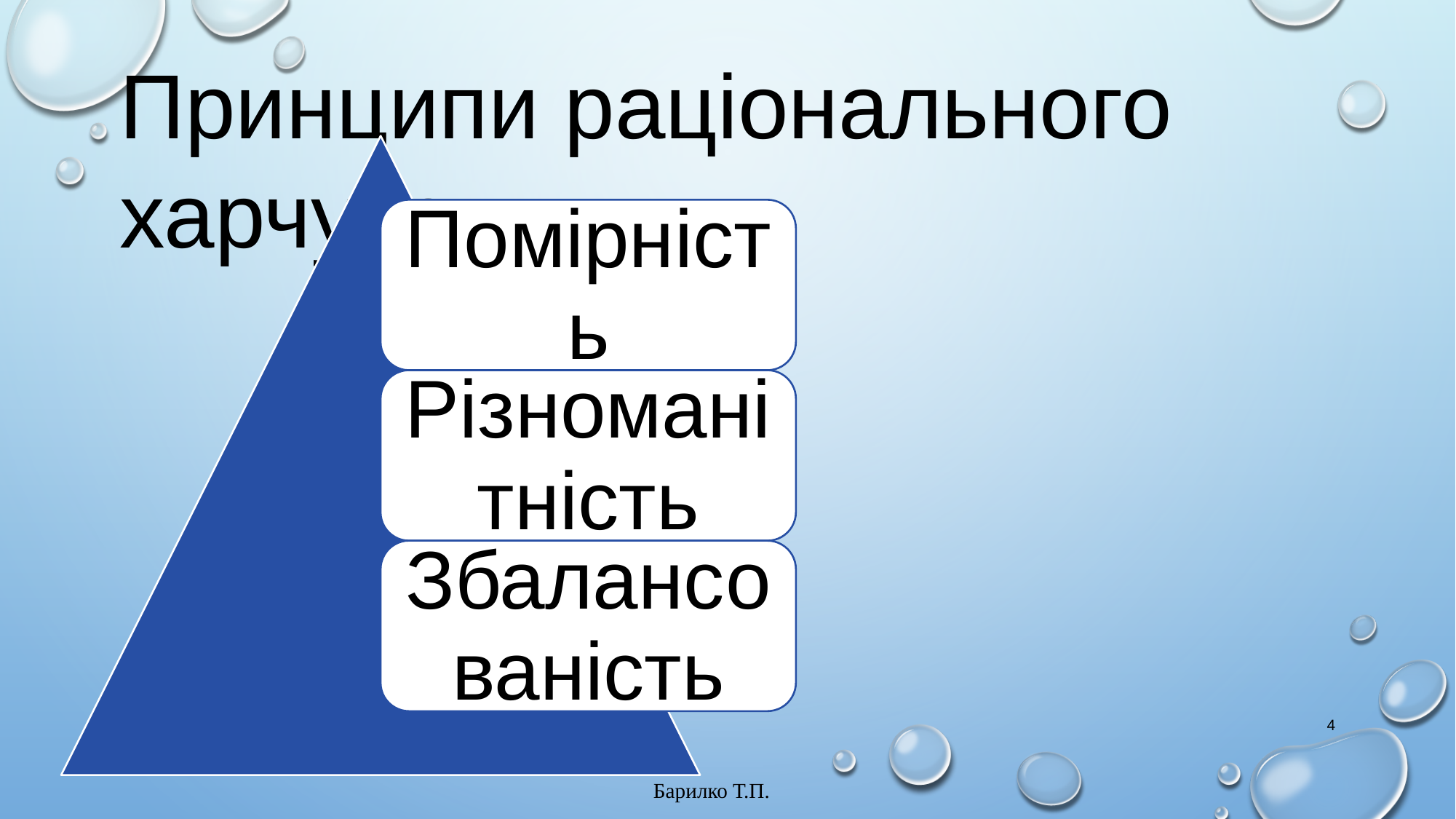

Принципи раціонального харчування
Помірність
Різноманітність
Збалансованість
4
Барилко Т.П.